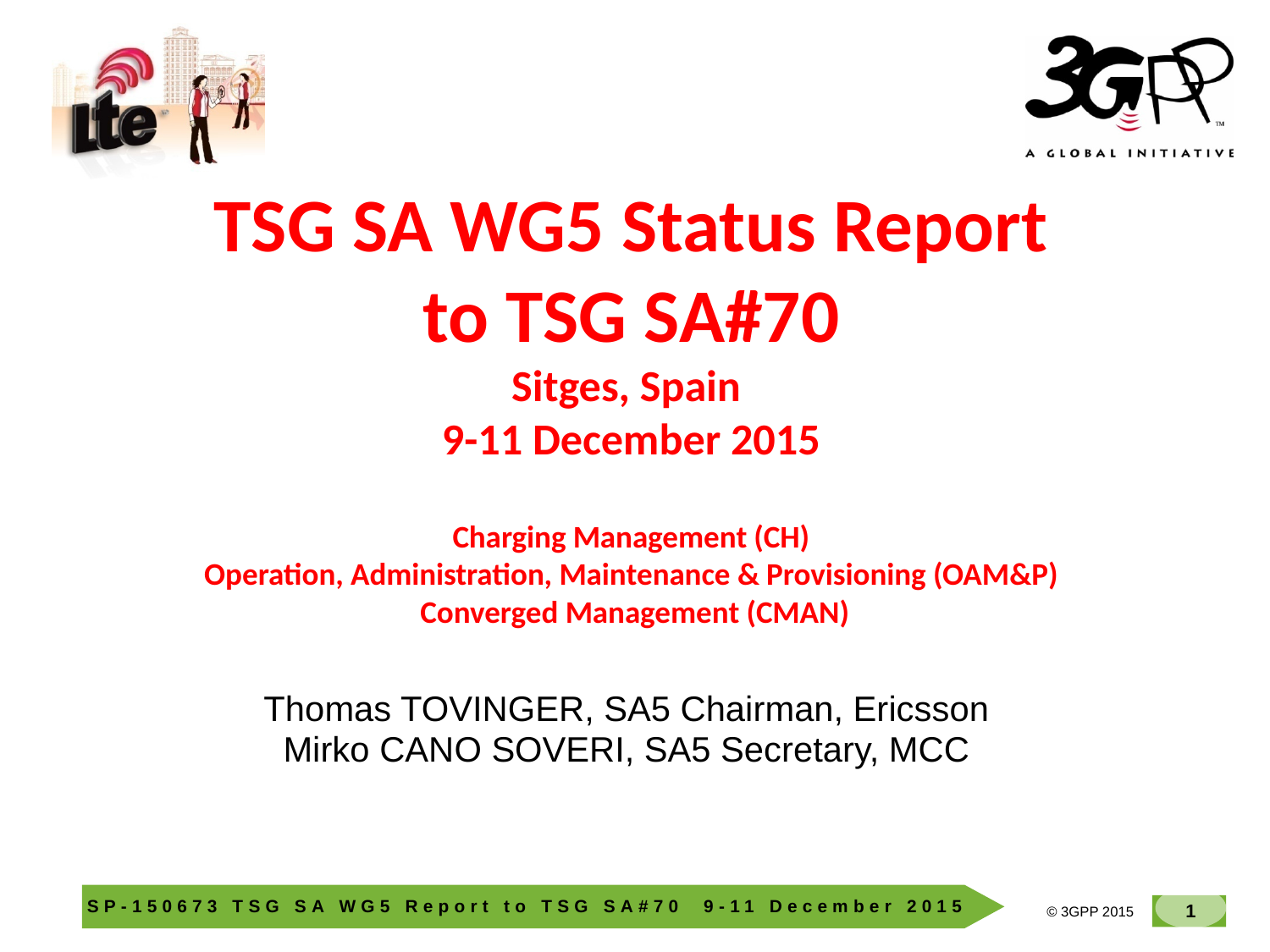

# TSG SA WG5 Status Report to TSG SA#70 Sitges, Spain 9-11 December 2015 Charging Management (CH) Operation, Administration, Maintenance & Provisioning (OAM&P) Converged Management (CMAN)
Thomas TOVINGER, SA5 Chairman, Ericsson
Mirko CANO SOVERI, SA5 Secretary, MCC